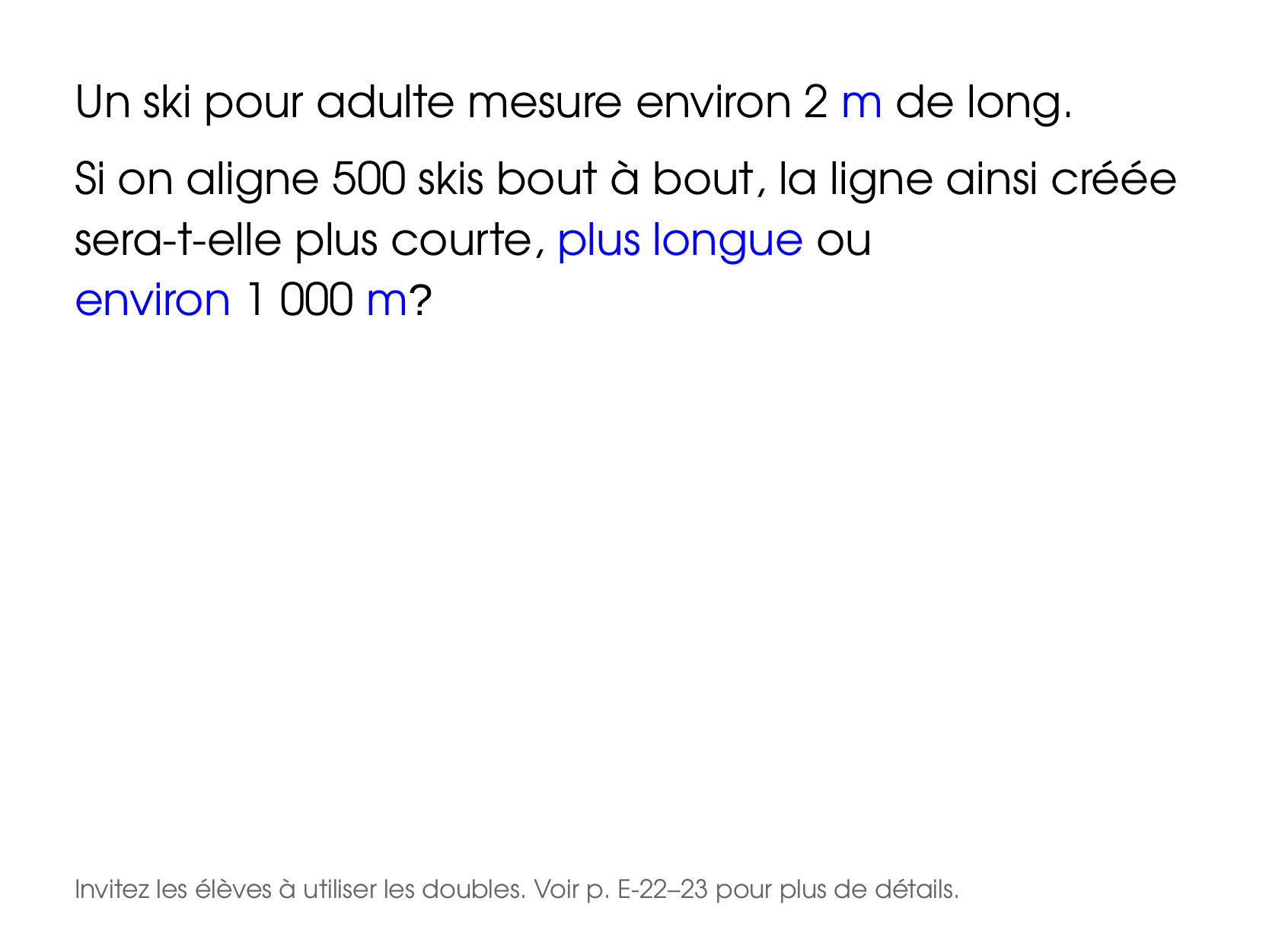

Un ski pour adulte mesure environ 2 m de long.
Si on aligne 500 skis bout à bout, la ligne ainsi créée sera-t-elle plus courte, plus longue ou
environ 1 000 m?
Invitez les élèves à utiliser les doubles. Voir p. E-22–23 pour plus de détails.